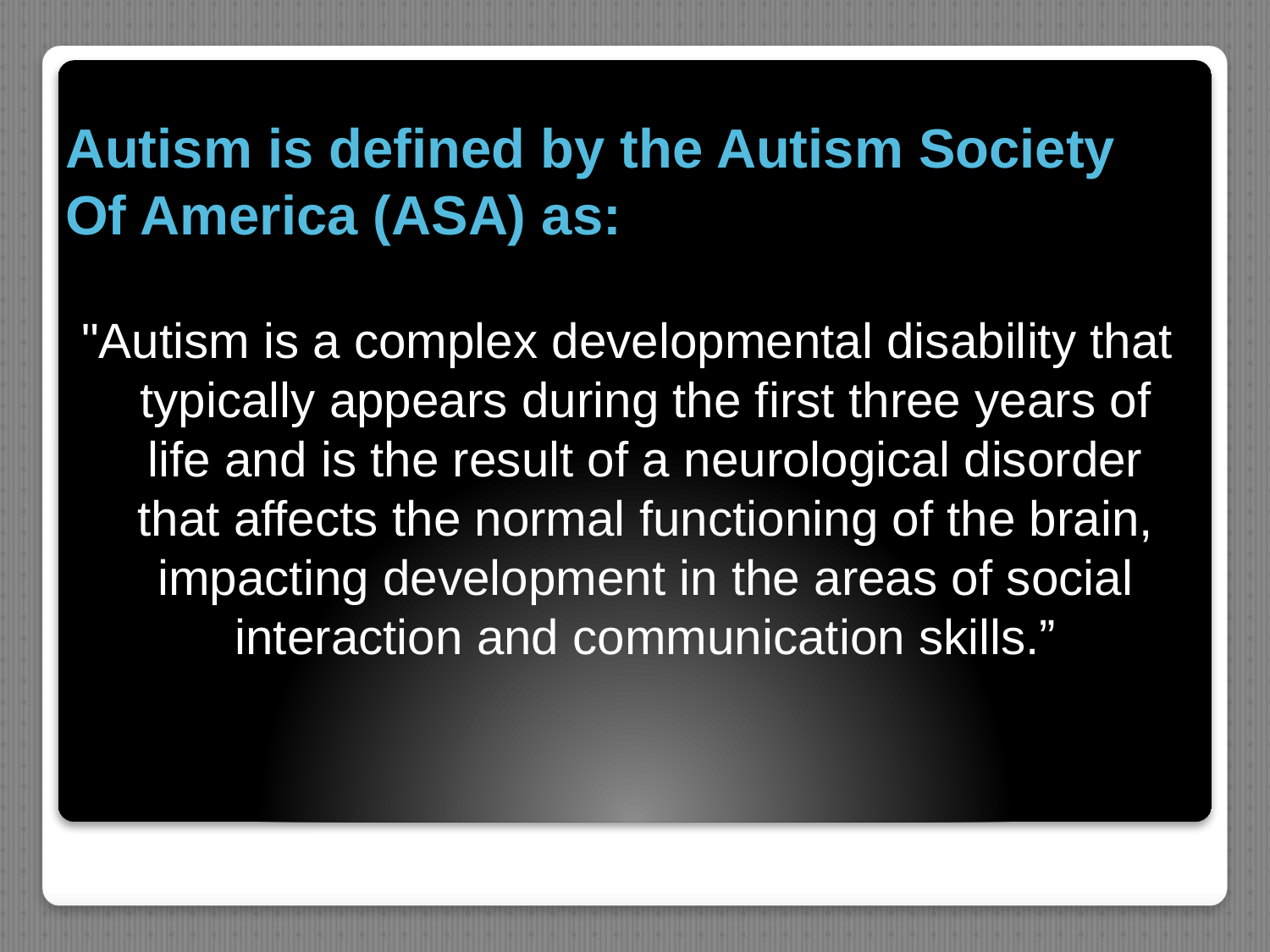

# Autism is defined by the Autism Society Of America (ASA) as:

"Autism is a complex developmental disability that typically appears during the first three years of life and is the result of a neurological disorder that affects the normal functioning of the brain, impacting development in the areas of social interaction and communication skills.”